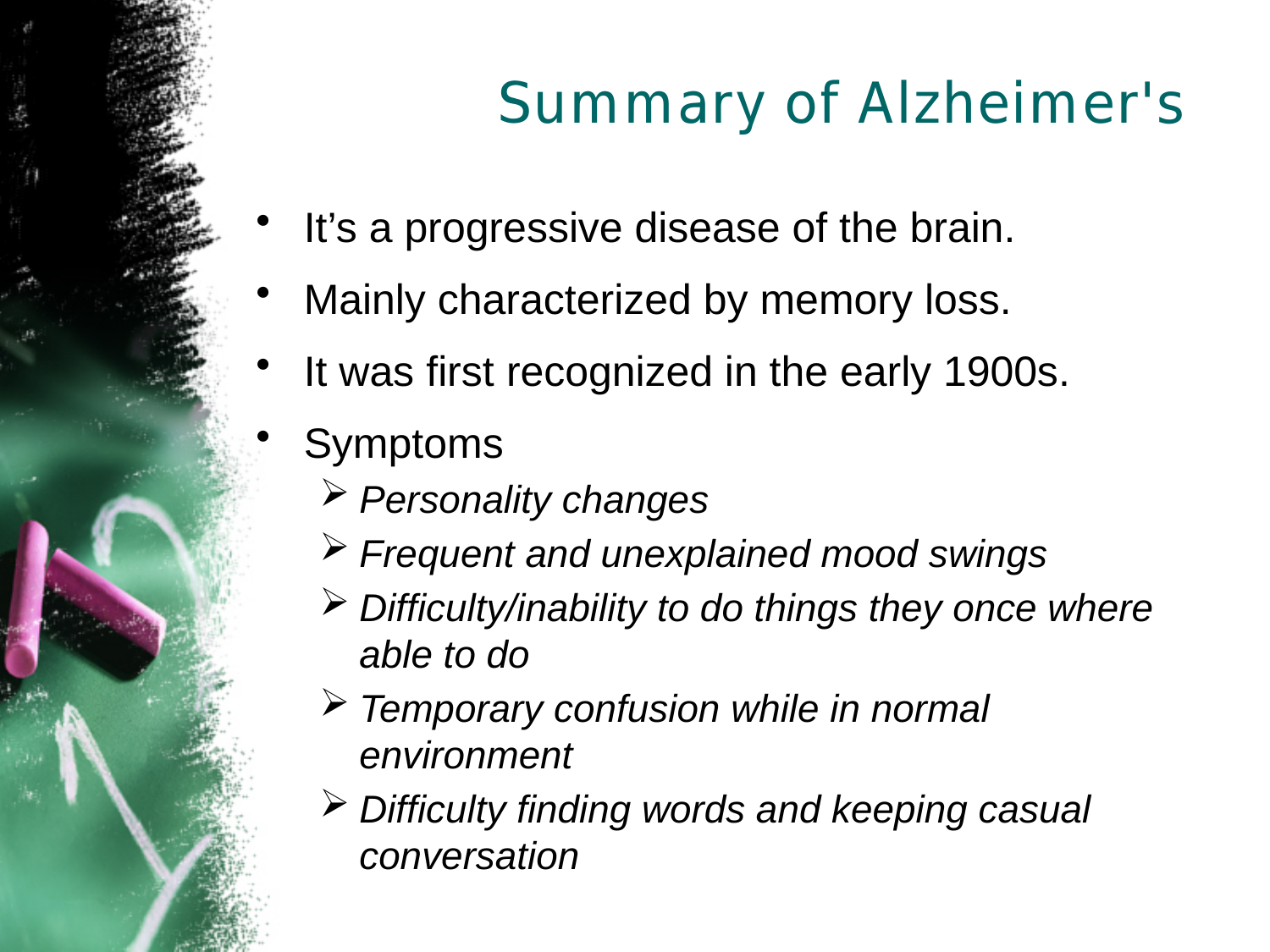

# Summary of Alzheimer's
It’s a progressive disease of the brain.
Mainly characterized by memory loss.
It was first recognized in the early 1900s.
Symptoms
Personality changes
Frequent and unexplained mood swings
Difficulty/inability to do things they once where able to do
Temporary confusion while in normal environment
Difficulty finding words and keeping casual conversation